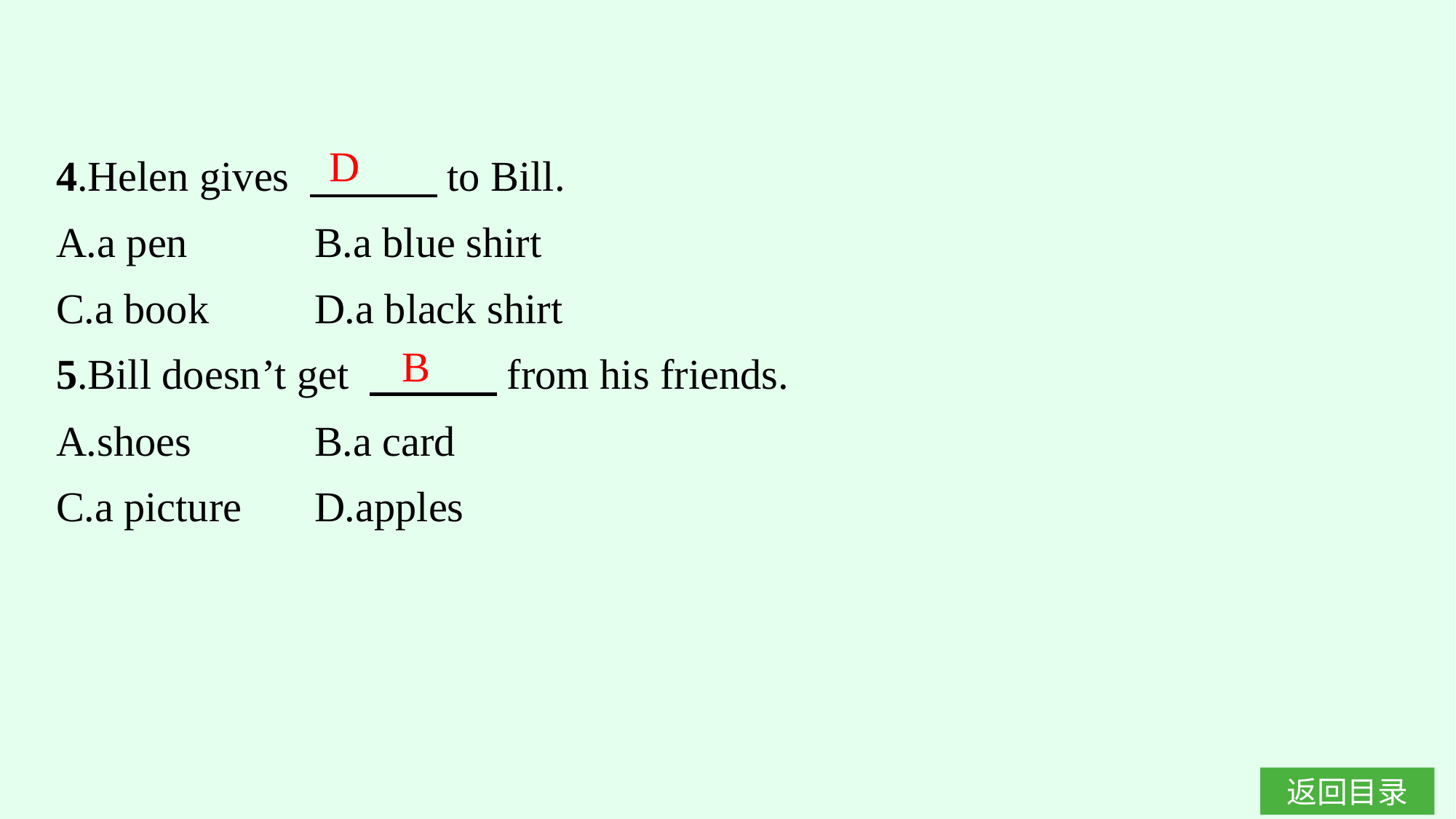

4.Helen gives 　　　to Bill.
A.a pen		B.a blue shirt
C.a book	D.a black shirt
5.Bill doesn’t get 　　　from his friends.
A.shoes		B.a card
C.a picture	D.apples
D
B